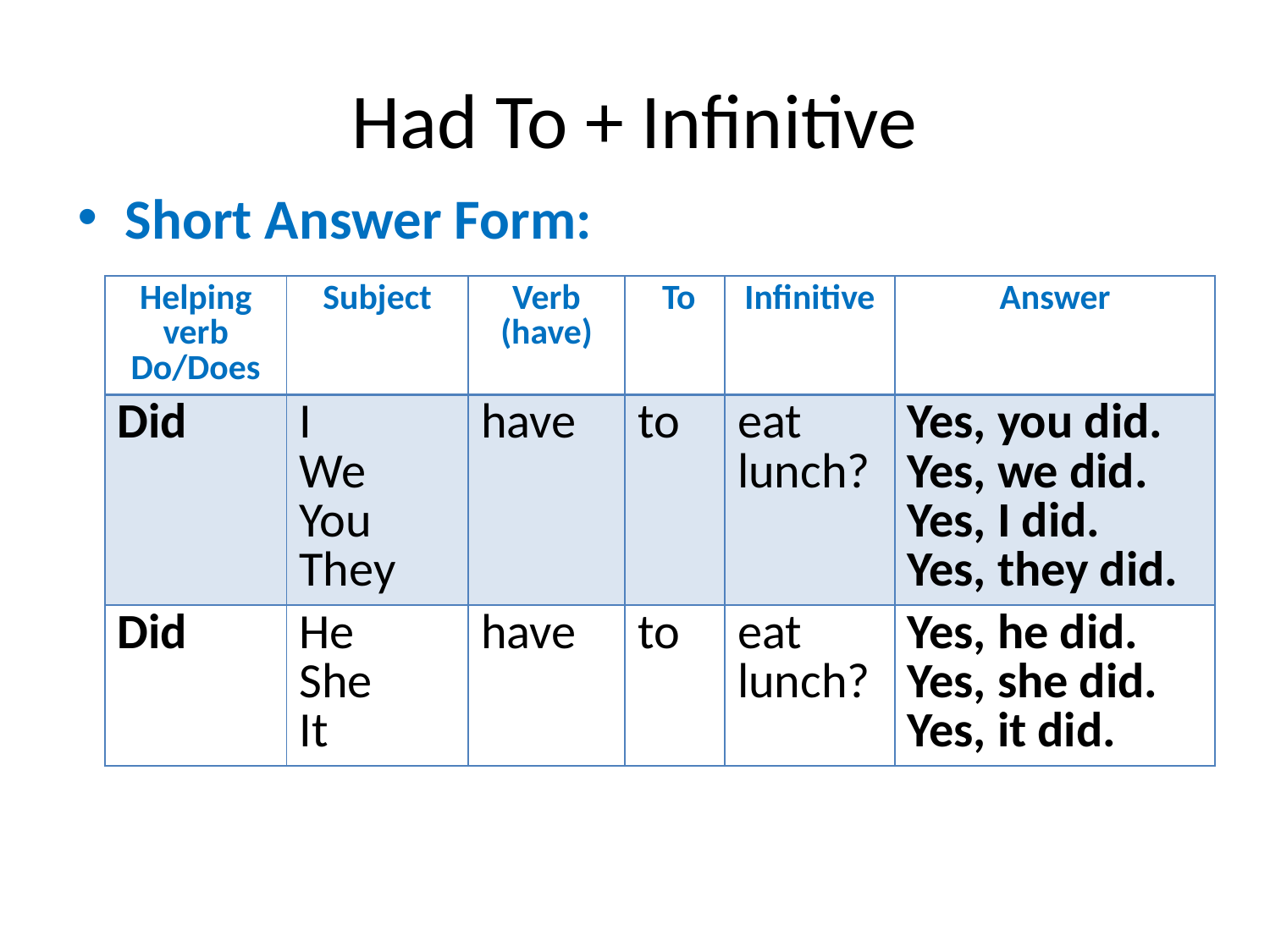

# Had To + Infinitive
Short Answer Form:

| Helping verb Do/Does | Subject | Verb (have) | To | Infinitive | Answer |
| --- | --- | --- | --- | --- | --- |
| Did | I We You They | have | to | eat lunch? | Yes, you did. Yes, we did. Yes, I did. Yes, they did. |
| Did | He She It | have | to | eat lunch? | Yes, he did. Yes, she did. Yes, it did. |